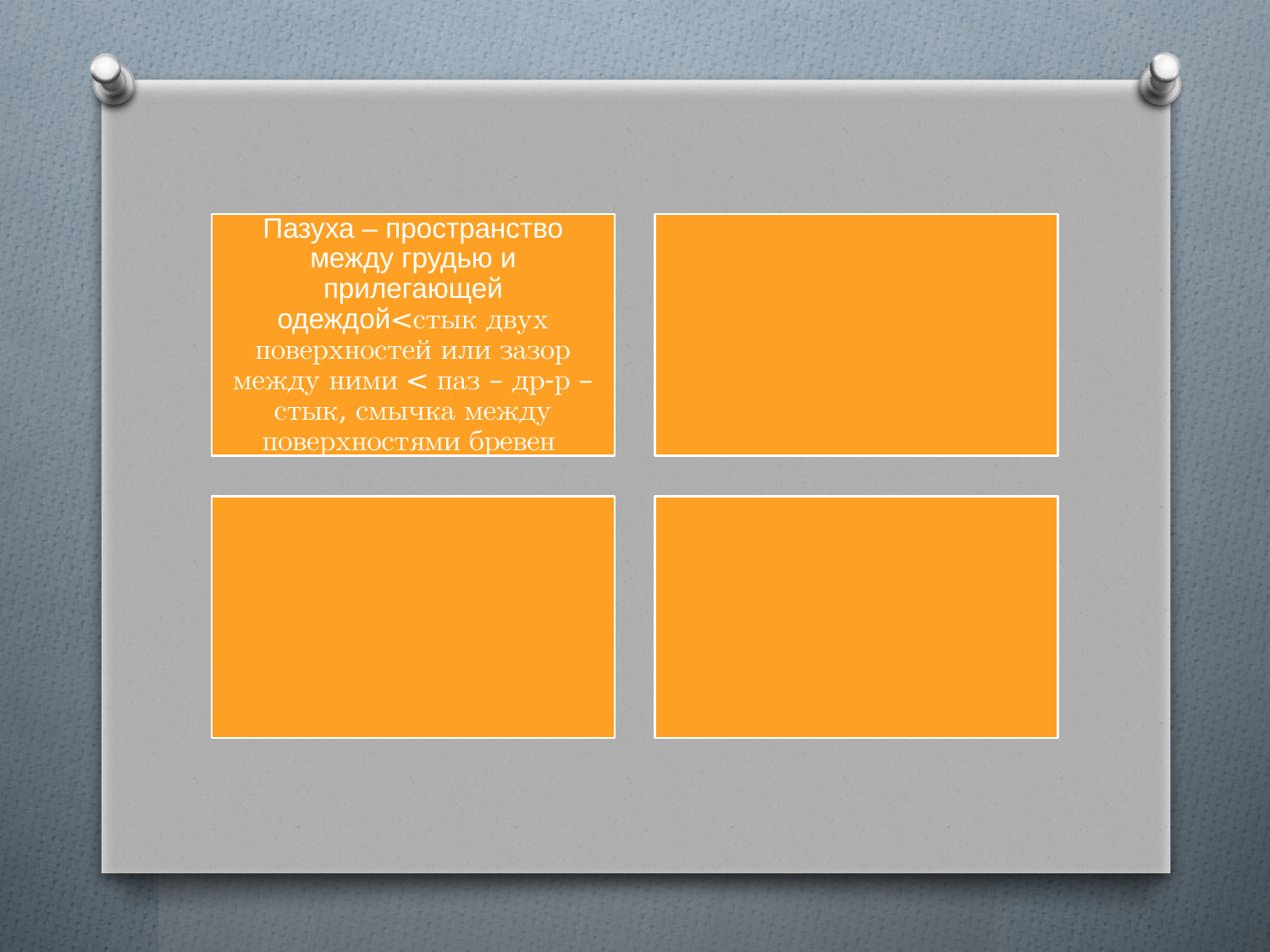

Пазуха – пространство между грудью и прилегающей одеждой<стык двух поверхностей или зазор между ними < паз – др-р – стык, смычка между поверхностями бревен